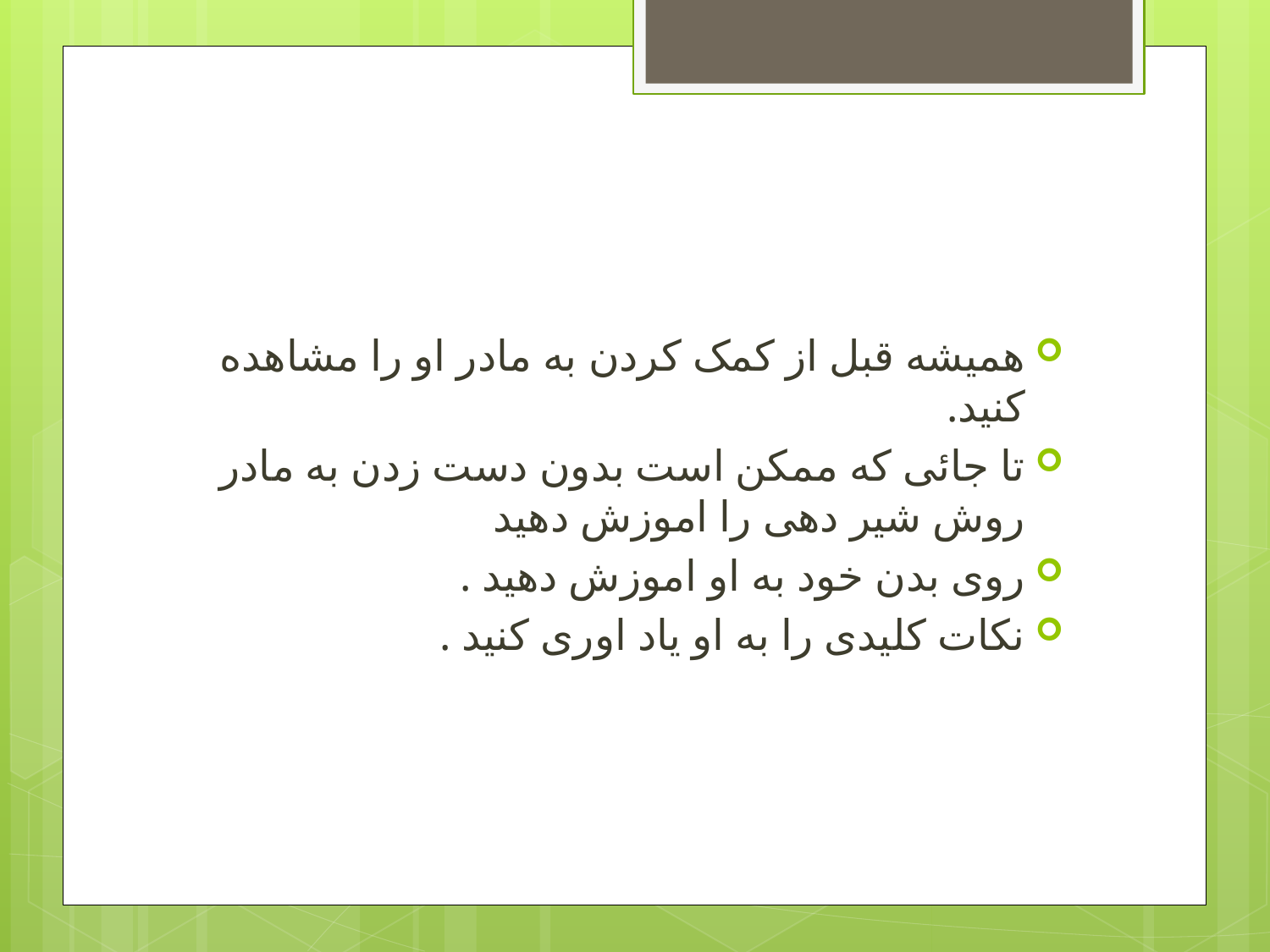

#
همیشه قبل از کمک کردن به مادر او را مشاهده کنید.
تا جائی که ممکن است بدون دست زدن به مادر روش شیر دهی را اموزش دهید
روی بدن خود به او اموزش دهید .
نکات کلیدی را به او یاد اوری کنید .